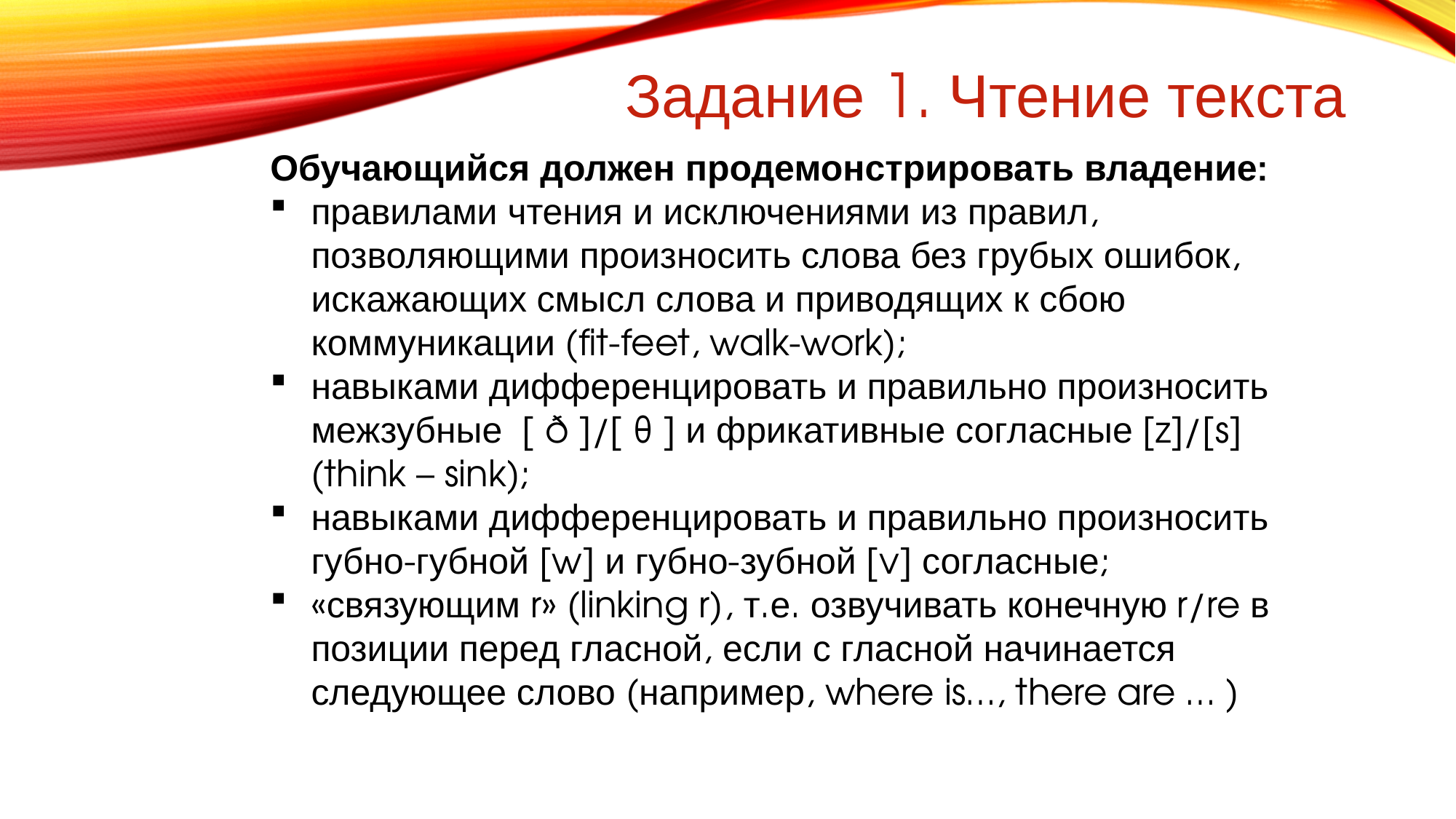

Задание 1. Чтение текста
Обучающийся должен продемонстрировать владение:
правилами чтения и исключениями из правил, позволяющими произносить слова без грубых ошибок, искажающих смысл слова и приводящих к сбою коммуникации (fit-feet, walk-work);
навыками дифференцировать и правильно произносить межзубные  [ ð ]/[ θ ] и фрикативные согласные [z]/[s] (think – sink);
навыками дифференцировать и правильно произносить губно-губной [w] и губно-зубной [v] согласные;
«связующим r» (linking r), т.е. озвучивать конечную r/re в позиции перед гласной, если с гласной начинается следующее слово (например, where is…, there are … )